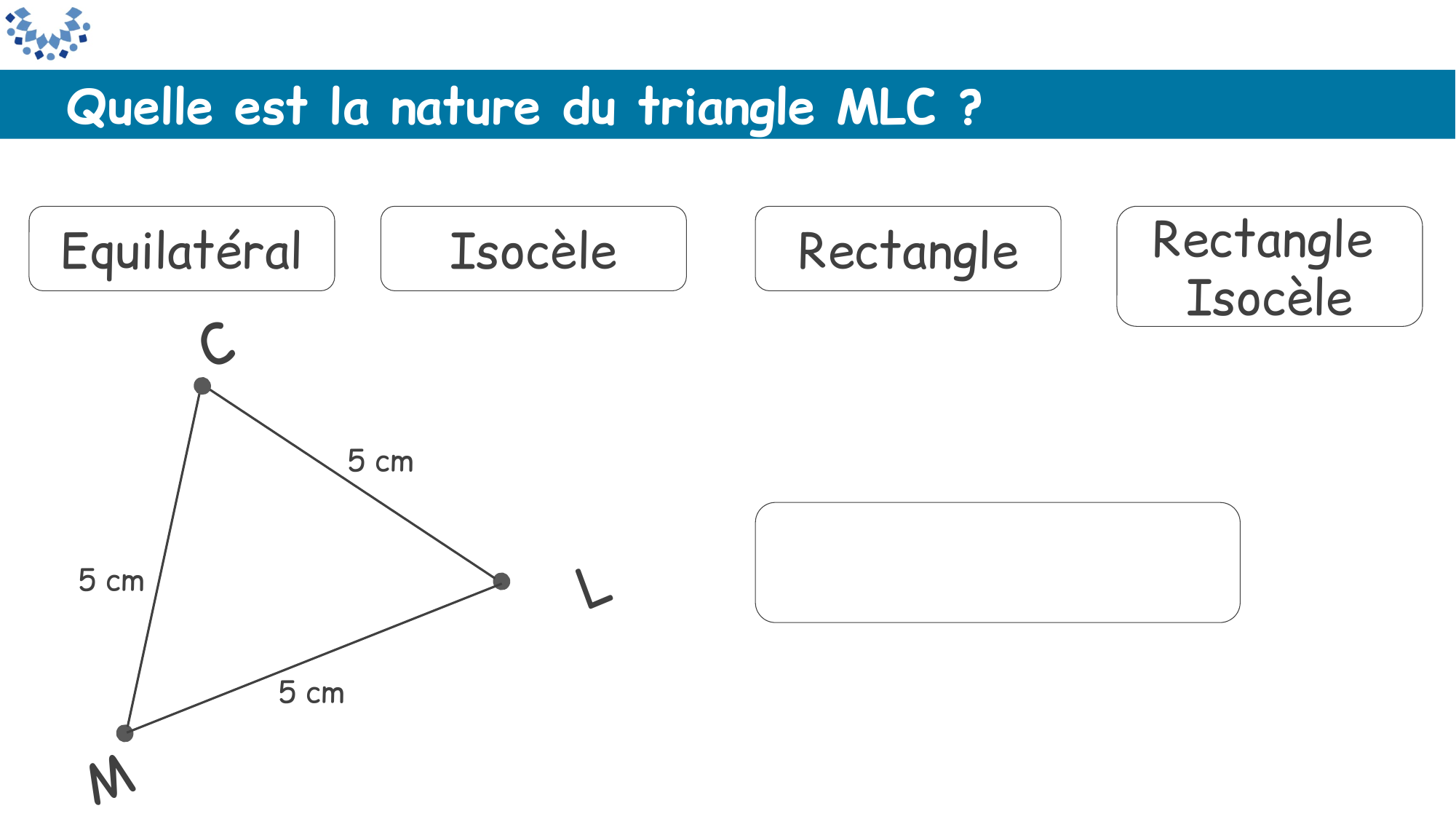

Quelle est la nature du triangle MLC ?
Equilatéral
Isocèle
Rectangle
Rectangle  Isocèle
C

5 cm
Equilatéral
L
5 cm

5 cm

M